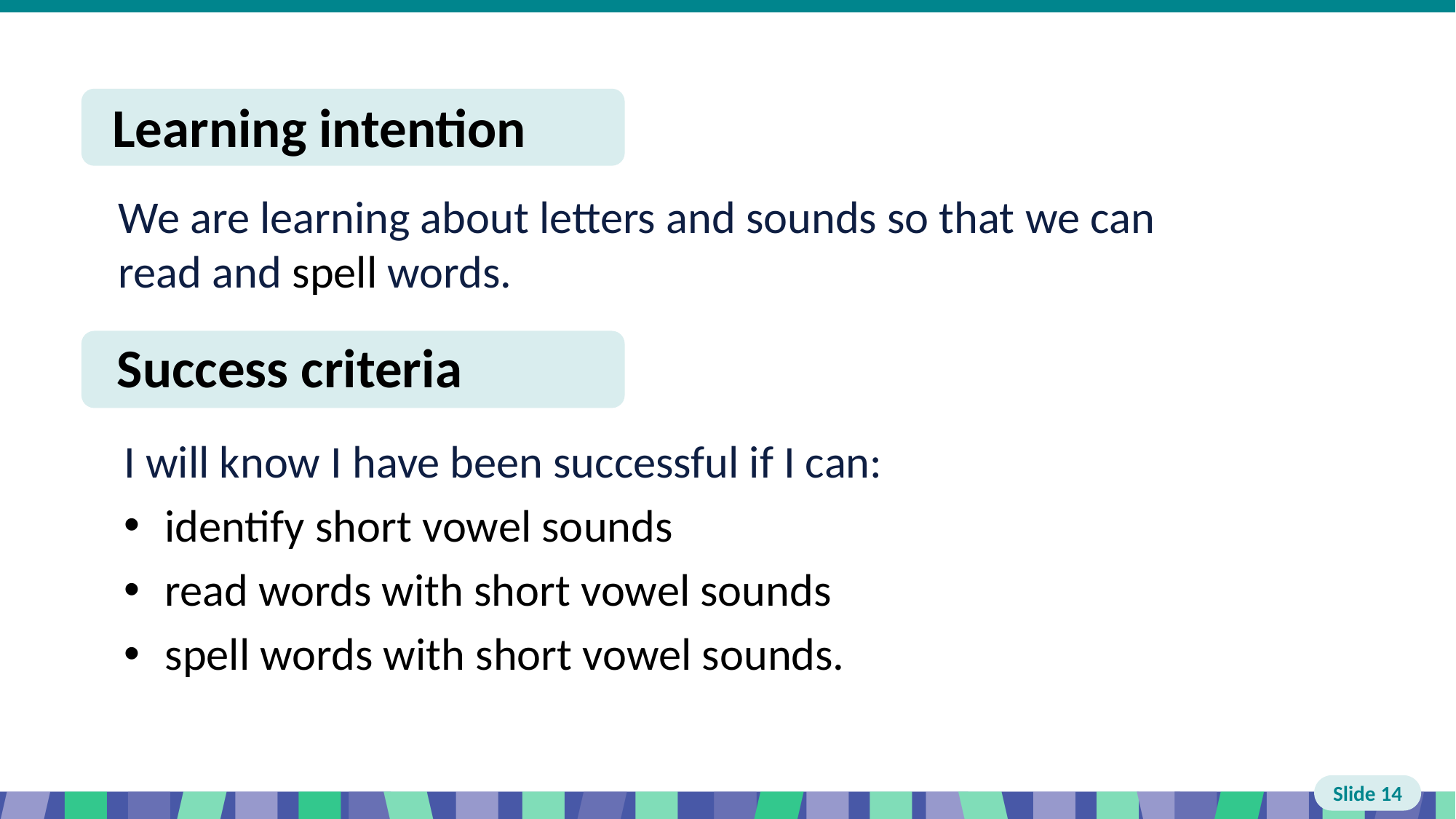

# Slide 14 Learning intention and success criteria
I will know I have been successful if I can:
identify short vowel sounds
read words with short vowel sounds
spell words with short vowel sounds.